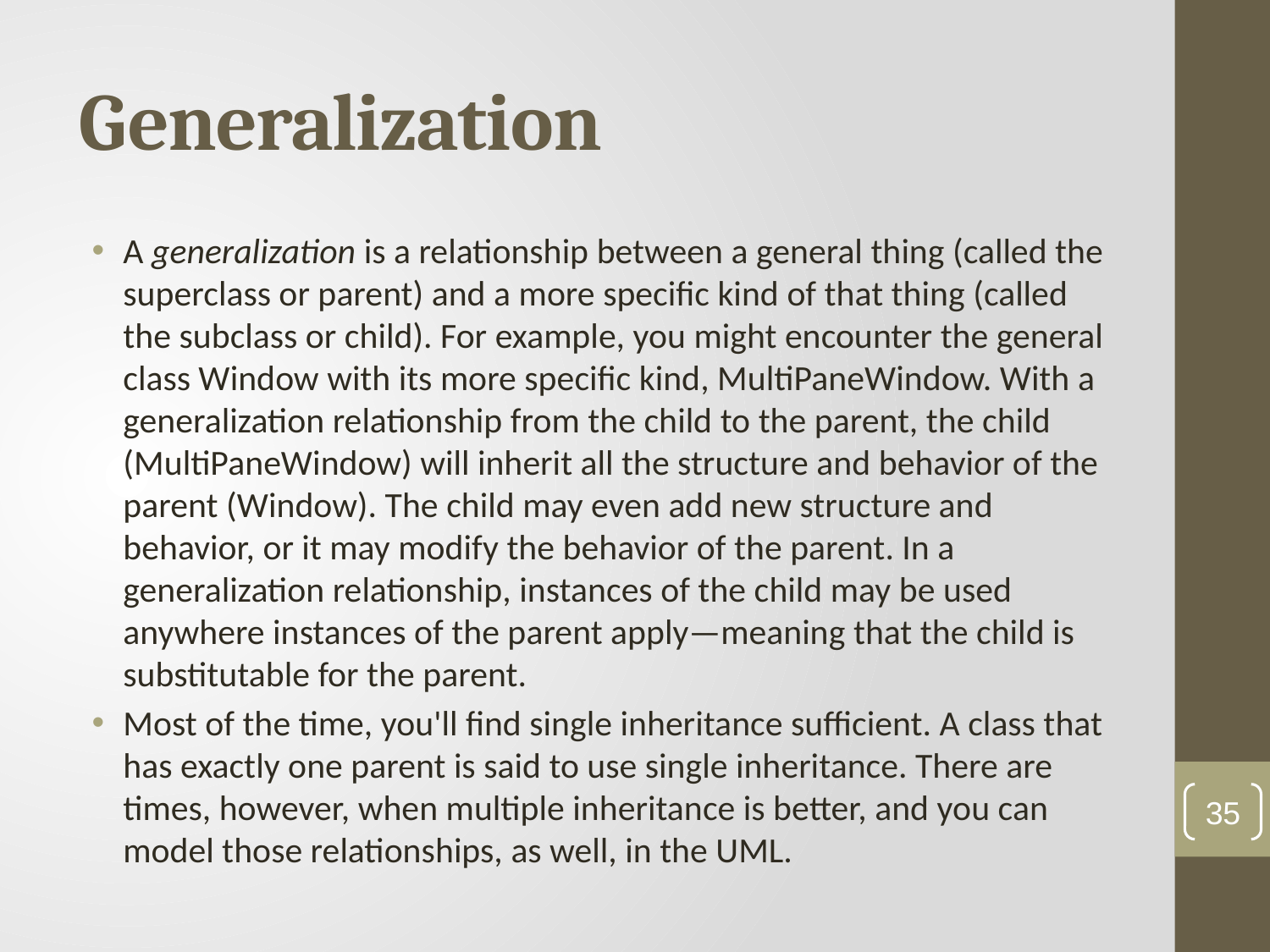

# Generalization
A generalization is a relationship between a general thing (called the superclass or parent) and a more specific kind of that thing (called the subclass or child). For example, you might encounter the general class Window with its more specific kind, MultiPaneWindow. With a generalization relationship from the child to the parent, the child (MultiPaneWindow) will inherit all the structure and behavior of the parent (Window). The child may even add new structure and behavior, or it may modify the behavior of the parent. In a generalization relationship, instances of the child may be used anywhere instances of the parent apply—meaning that the child is substitutable for the parent.
Most of the time, you'll find single inheritance sufficient. A class that has exactly one parent is said to use single inheritance. There are times, however, when multiple inheritance is better, and you can model those relationships, as well, in the UML.
35